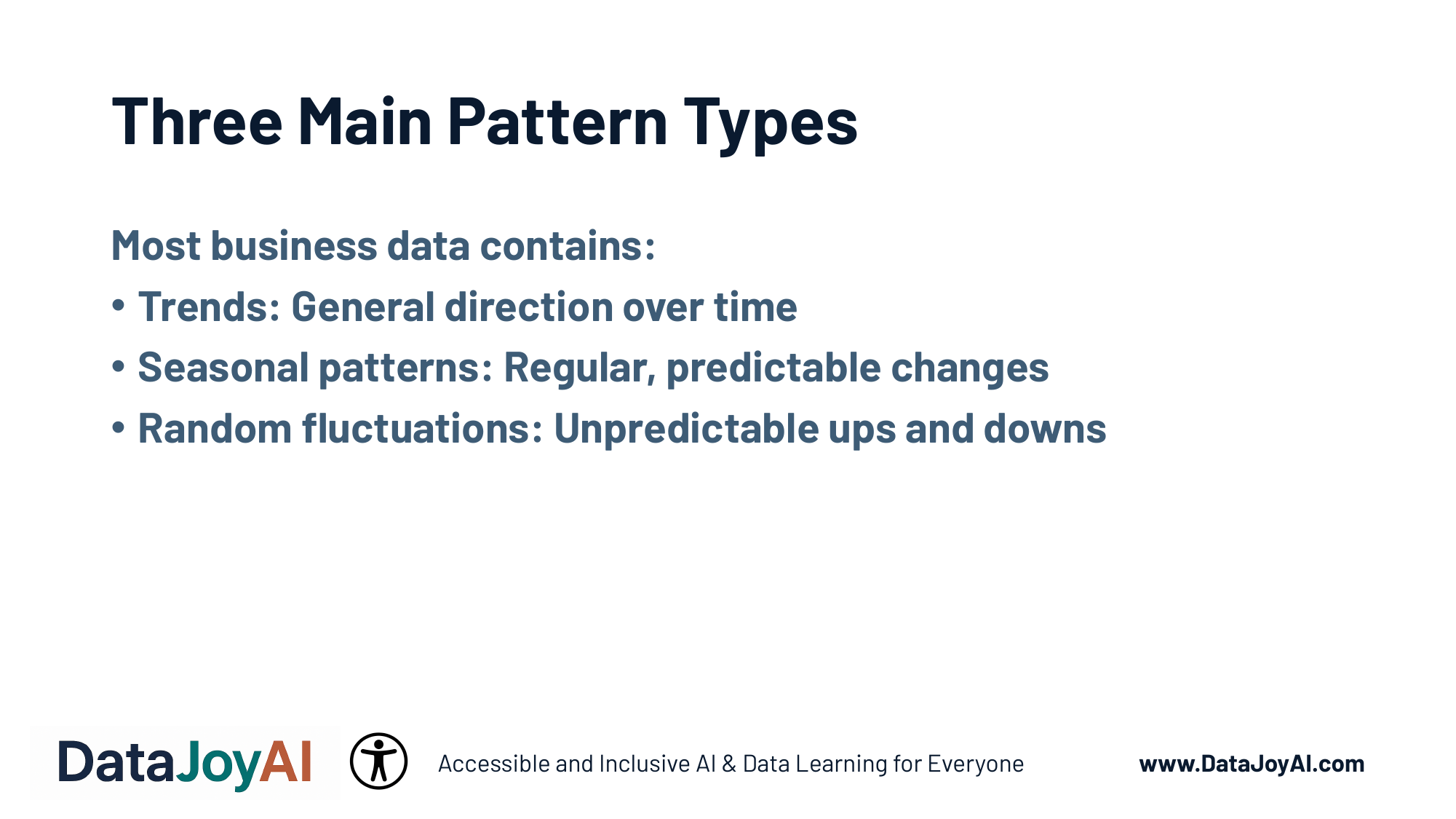

# Three Main Pattern Types
Most business data contains:
Trends: General direction over time
Seasonal patterns: Regular, predictable changes
Random fluctuations: Unpredictable ups and downs